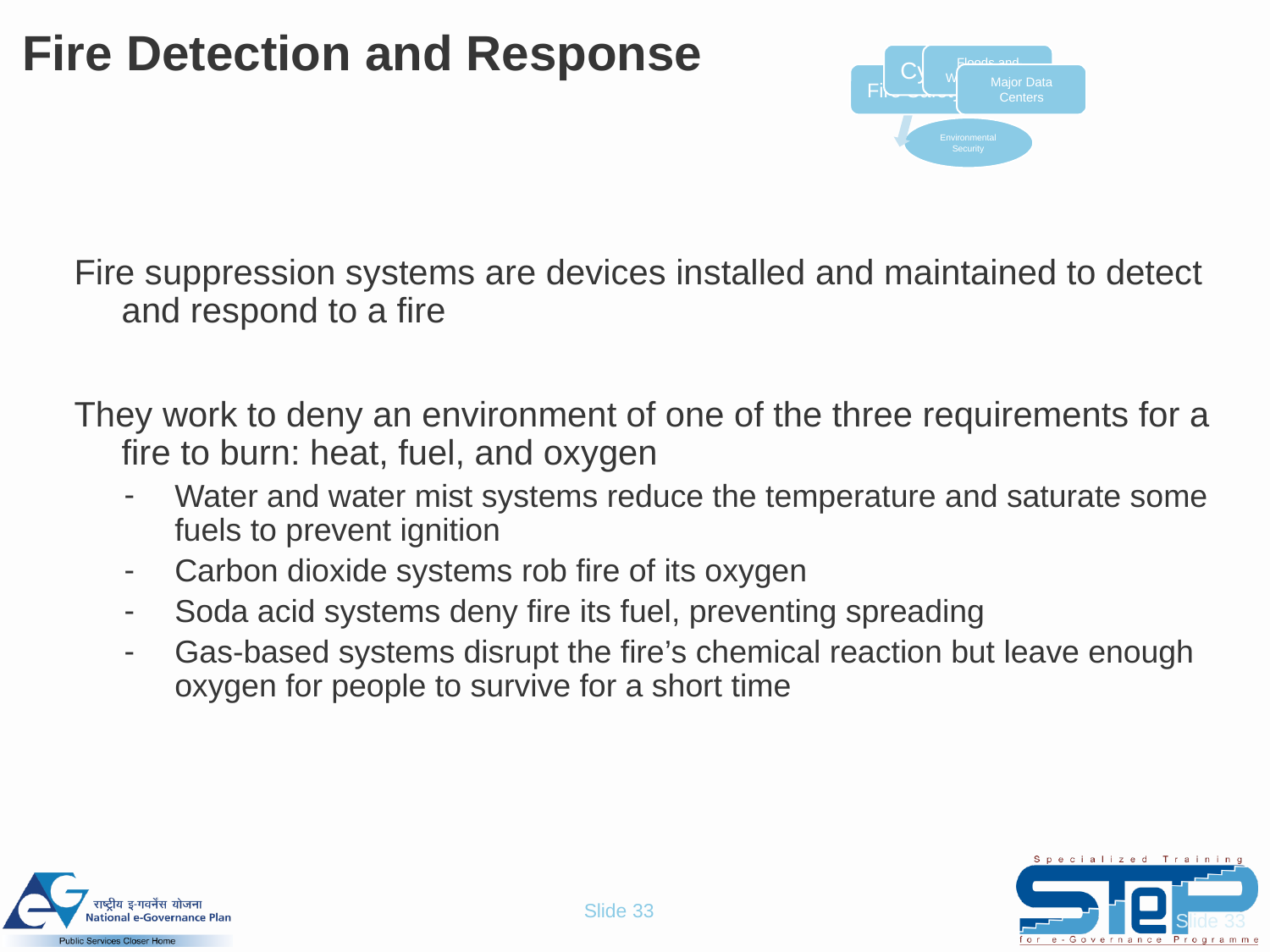

# Fire Detection and Response
Environmental Security
Fire Safety
Cyclones
Fire suppression systems are devices installed and maintained to detect and respond to a fire

They work to deny an environment of one of the three requirements for a fire to burn: heat, fuel, and oxygen
Water and water mist systems reduce the temperature and saturate some fuels to prevent ignition
Carbon dioxide systems rob fire of its oxygen
Soda acid systems deny fire its fuel, preventing spreading
Gas-based systems disrupt the fire’s chemical reaction but leave enough oxygen for people to survive for a short time
 Slide 33